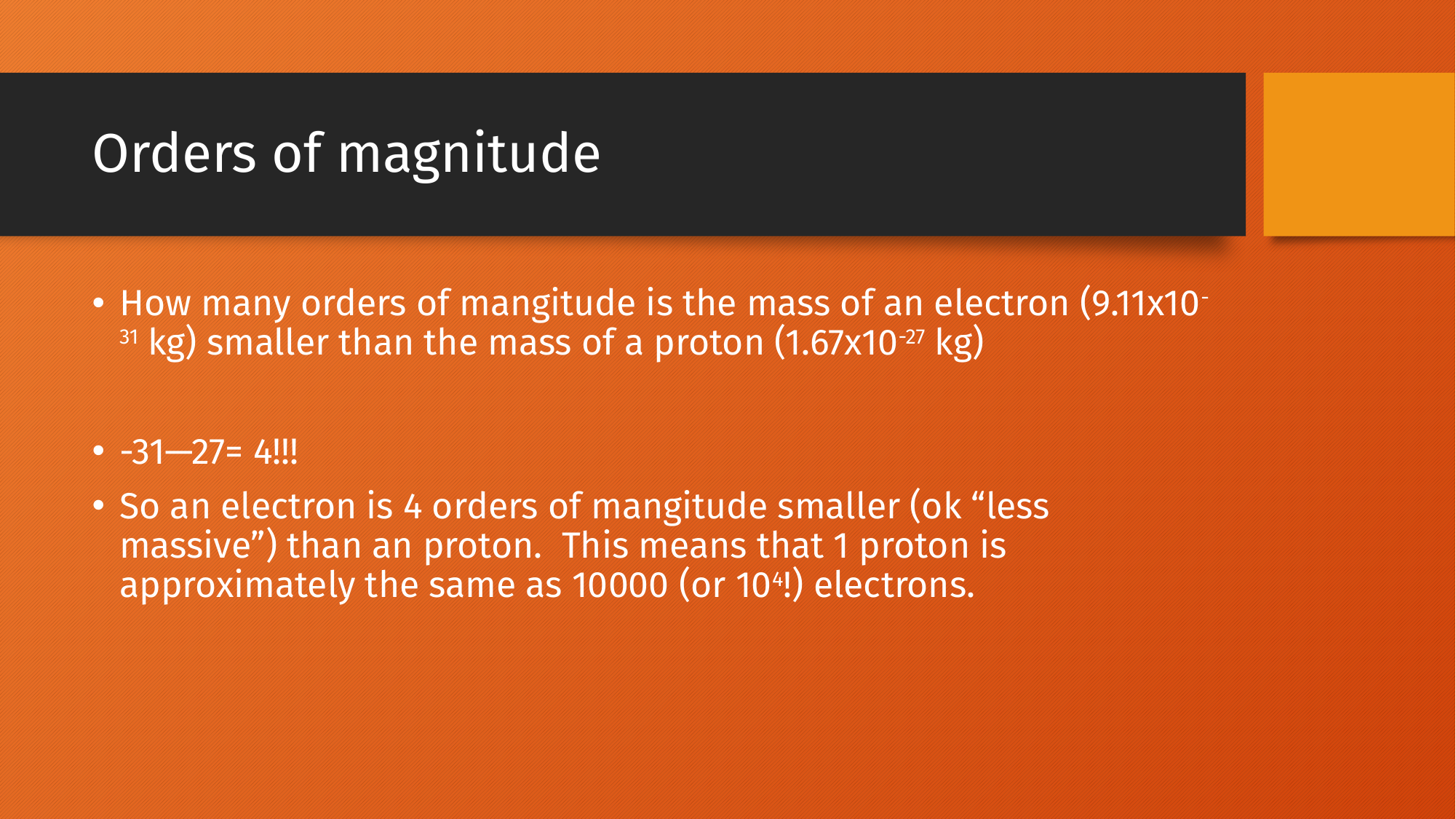

# Orders of magnitude
How many orders of mangitude is the mass of an electron (9.11x10-31 kg) smaller than the mass of a proton (1.67x10-27 kg)

-31—27= 4!!!
So an electron is 4 orders of mangitude smaller (ok “less massive”) than an proton.  This means that 1 proton is approximately the same as 10000 (or 104!) electrons.